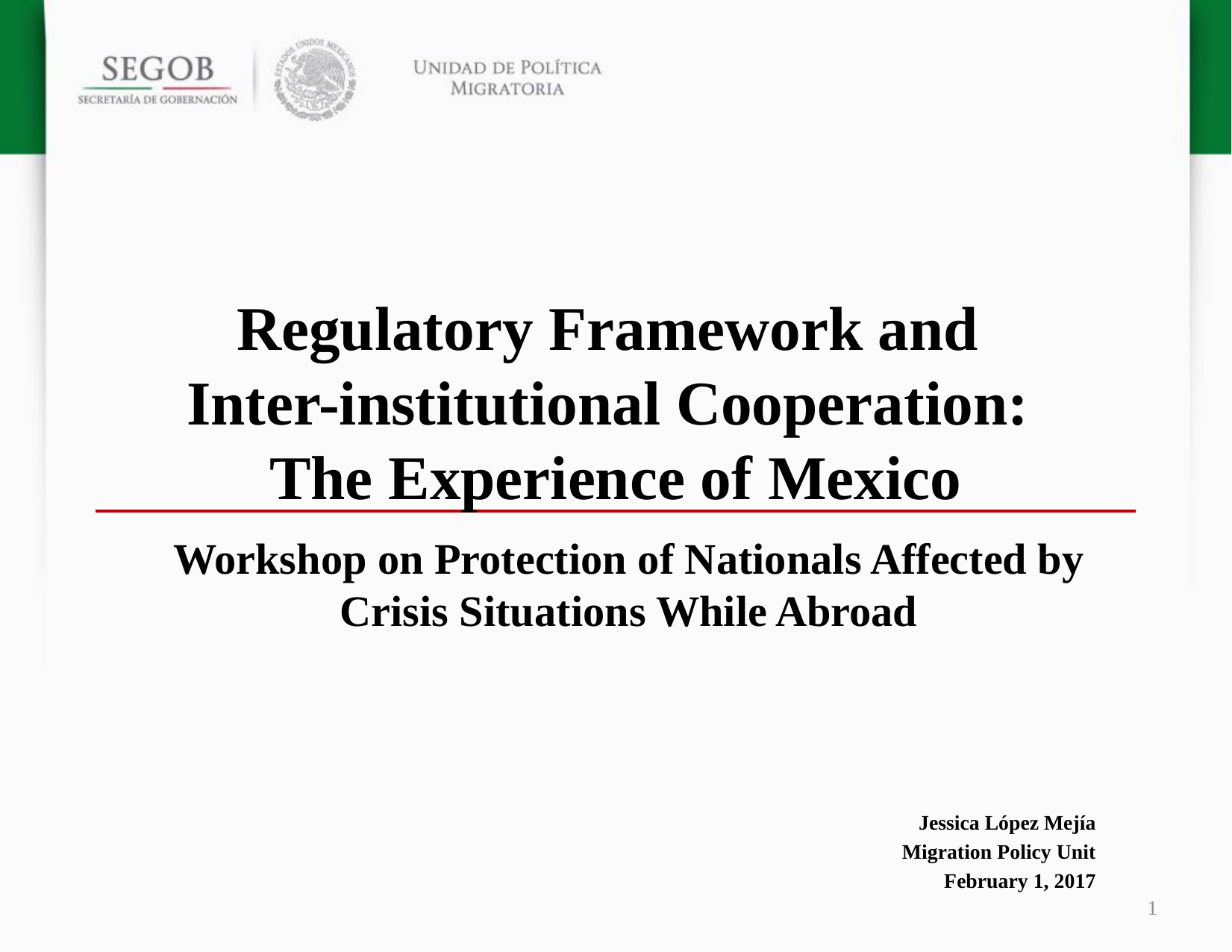

# Regulatory Framework and Inter-institutional Cooperation: The Experience of Mexico
Workshop on Protection of Nationals Affected by Crisis Situations While Abroad

Jessica López Mejía
Migration Policy Unit
February 1, 2017

1